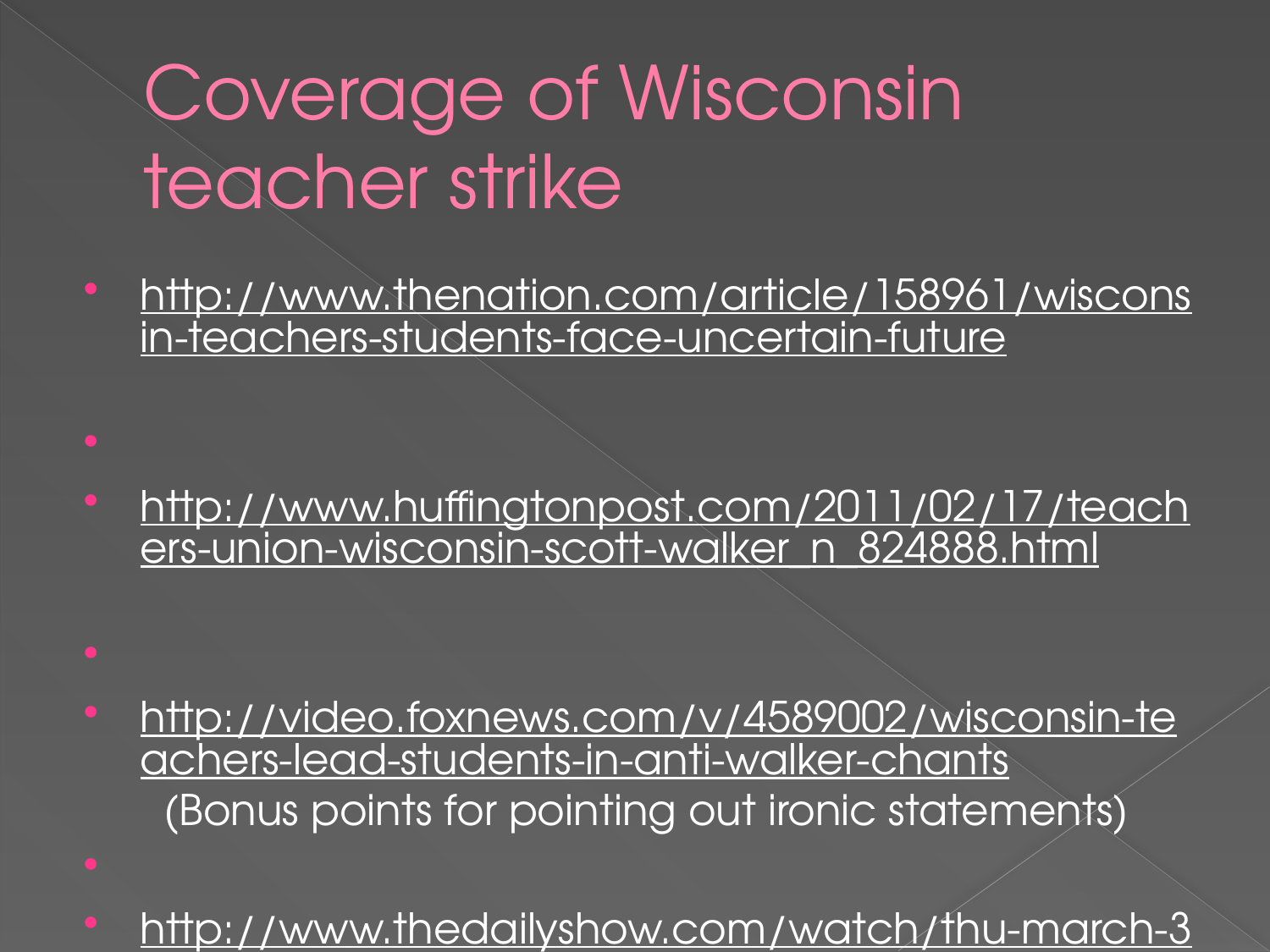

# Coverage of Wisconsin teacher strike
http://www.thenation.com/article/158961/wisconsin-teachers-students-face-uncertain-future

http://www.huffingtonpost.com/2011/02/17/teachers-union-wisconsin-scott-walker_n_824888.html

http://video.foxnews.com/v/4589002/wisconsin-teachers-lead-students-in-anti-walker-chants  (Bonus points for pointing out ironic statements)

http://www.thedailyshow.com/watch/thu-march-3-2011/crisis-in-the-dairyland---for-richer-and-poorer---teachers-and-wall-street